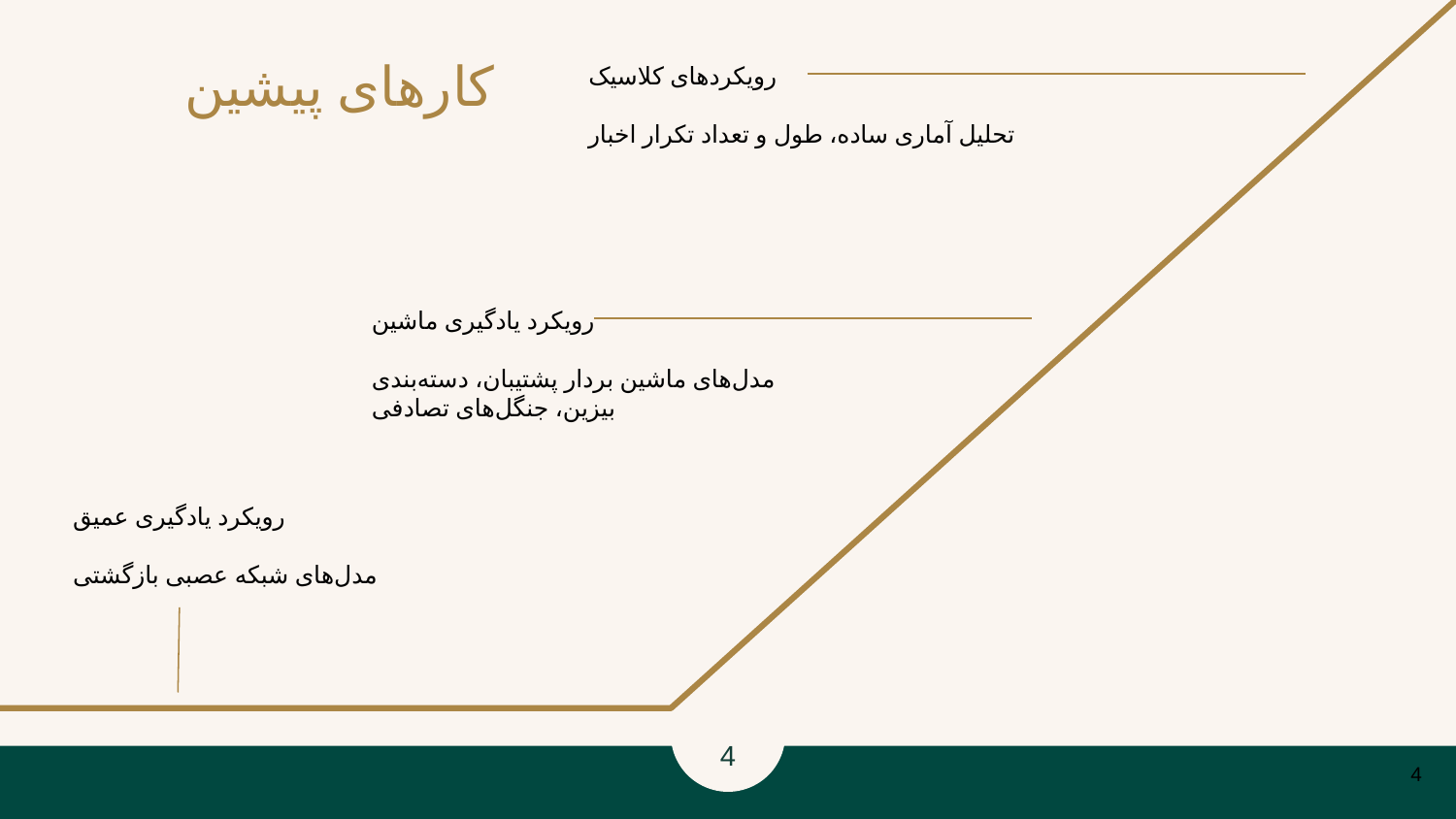

کارهای پیشین
رویکردهای کلاسیک
تحلیل آماری ساده، طول و تعداد تکرار اخبار
رویکرد یادگیری ماشین
مدل‌های ماشین بردار پشتیبان، دسته‌بندی بیزین، جنگل‌های تصادفی
رویکرد یادگیری عمیق
مدل‌های شبکه عصبی بازگشتی
4